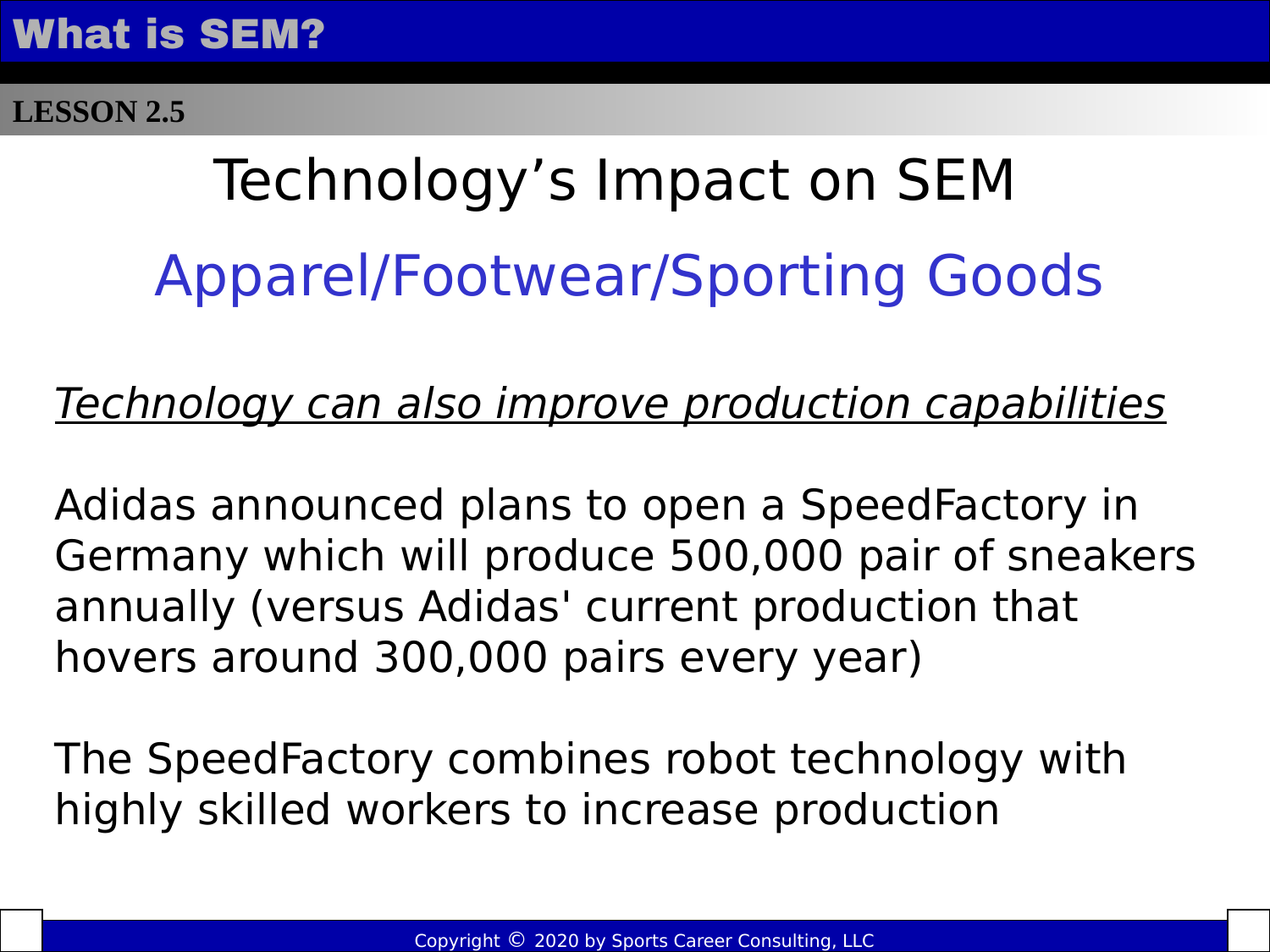

What is SEM?
LESSON 2.5
Technology’s Impact on SEM
Apparel/Footwear/Sporting Goods
Technology can also improve production capabilities

Adidas announced plans to open a SpeedFactory in Germany which will produce 500,000 pair of sneakers annually (versus Adidas' current production that hovers around 300,000 pairs every year)

The SpeedFactory combines robot technology with highly skilled workers to increase production
Copyright © 2020 by Sports Career Consulting, LLC